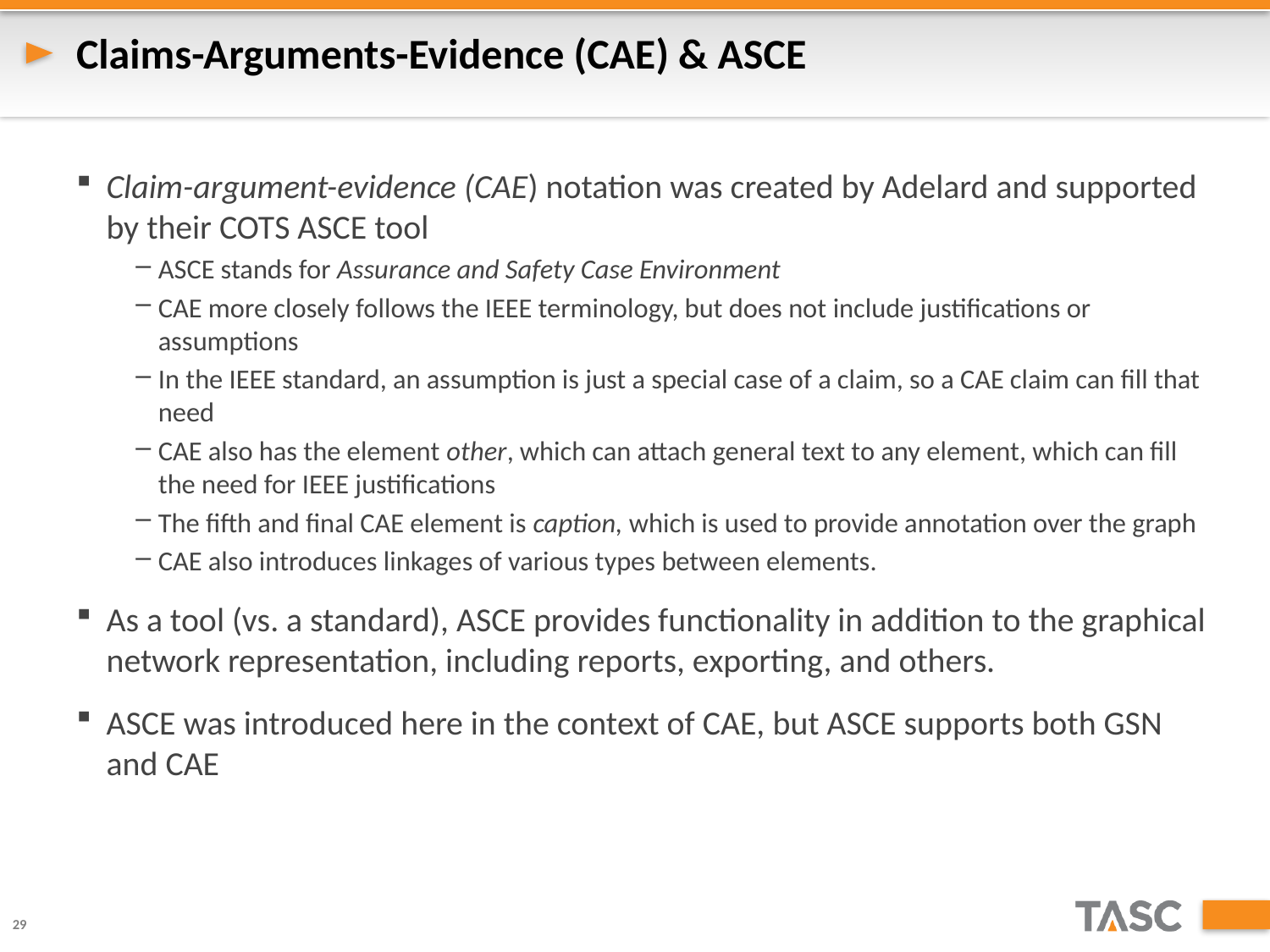

# Claims-Arguments-Evidence (CAE) & ASCE
Claim-argument-evidence (CAE) notation was created by Adelard and supported by their COTS ASCE tool
ASCE stands for Assurance and Safety Case Environment
CAE more closely follows the IEEE terminology, but does not include justifications or assumptions
In the IEEE standard, an assumption is just a special case of a claim, so a CAE claim can fill that need
CAE also has the element other, which can attach general text to any element, which can fill the need for IEEE justifications
The fifth and final CAE element is caption, which is used to provide annotation over the graph
CAE also introduces linkages of various types between elements.
As a tool (vs. a standard), ASCE provides functionality in addition to the graphical network representation, including reports, exporting, and others.
ASCE was introduced here in the context of CAE, but ASCE supports both GSN and CAE
29